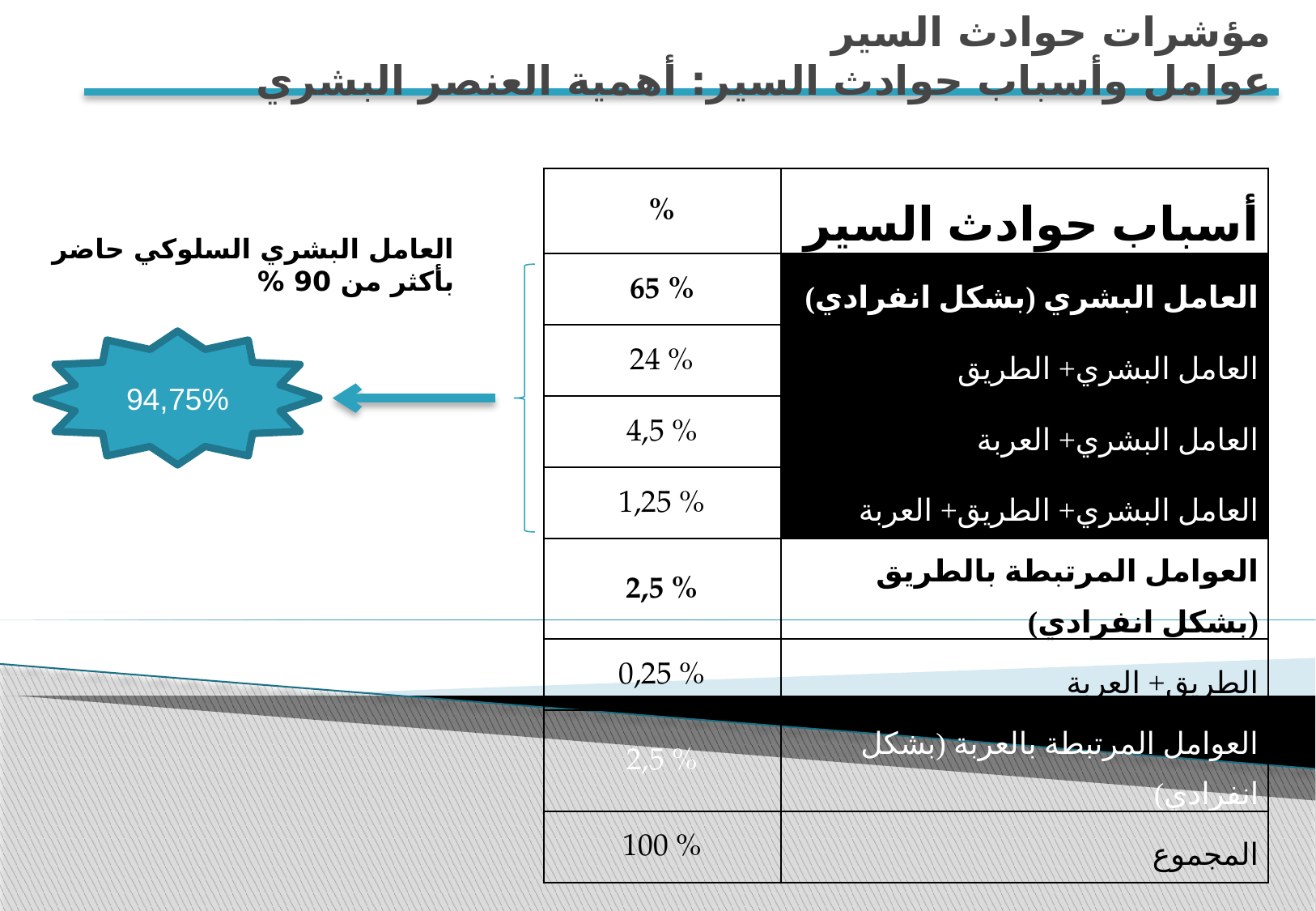

مؤشرات حوادث السير
عوامل وأسباب حوادث السير: أهمية العنصر البشري
| % | أسباب حوادث السير |
| --- | --- |
| 65 % | العامل البشري (بشكل انفرادي) |
| 24 % | العامل البشري+ الطريق |
| 4,5 % | العامل البشري+ العربة |
| 1,25 % | العامل البشري+ الطريق+ العربة |
| 2,5 % | العوامل المرتبطة بالطريق (بشكل انفرادي) |
| 0,25 % | الطريق+ العربة |
| 2,5 % | العوامل المرتبطة بالعربة (بشكل انفرادي) |
| 100 % | المجموع |
العامل البشري السلوكي حاضر بأكثر من 90 %

94,75%